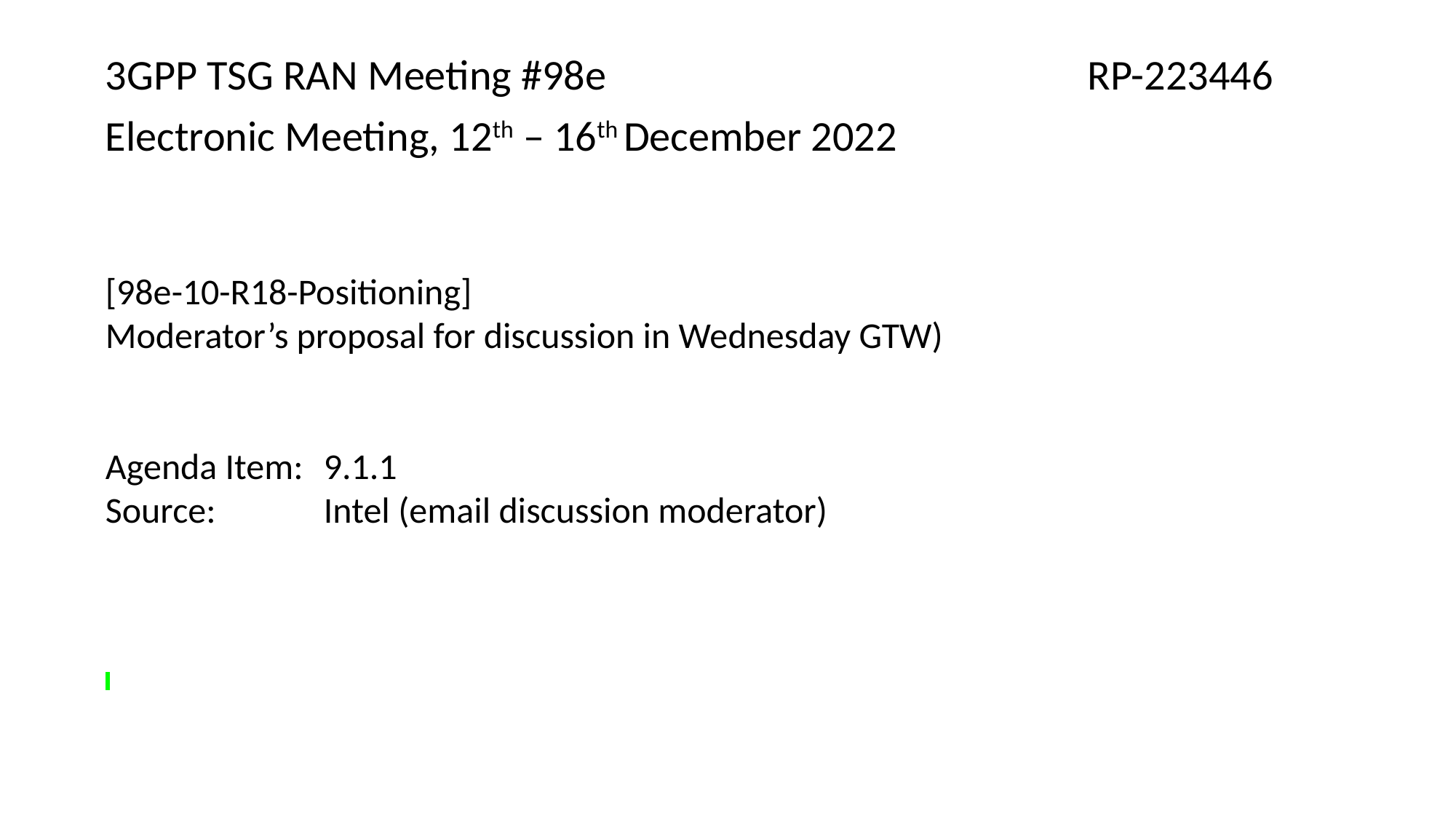

3GPP TSG RAN Meeting #98e					RP-223446
Electronic Meeting, 12th – 16th December 2022

[98e-10-R18-Positioning]
Moderator’s proposal for discussion in Wednesday GTW)

Agenda Item:	9.1.1
Source: 	Intel (email discussion moderator)